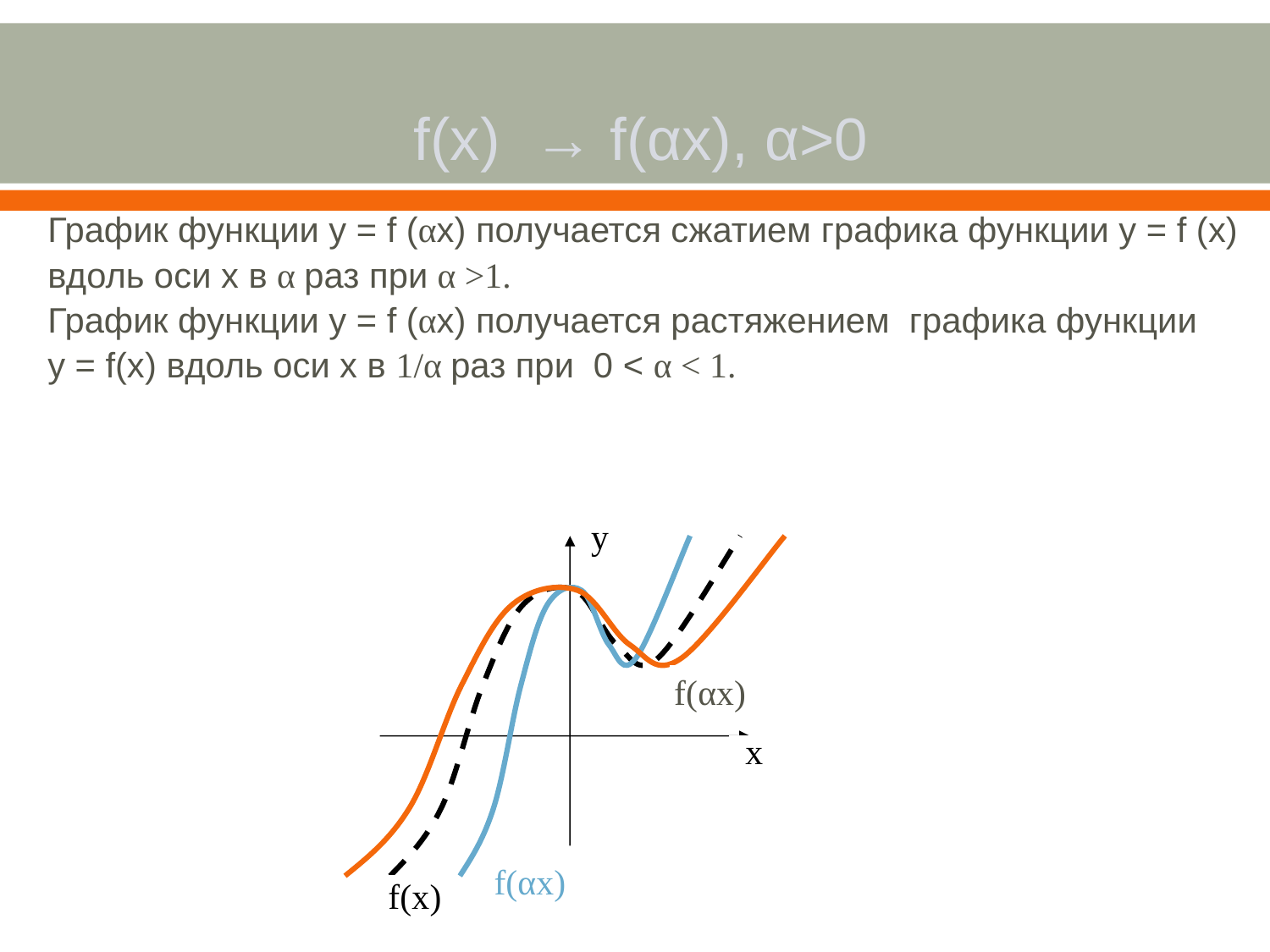

# f(x)  → f(αx), α>0
График функции у = f (αx) получается сжатием графика функции у = f (x)
вдоль оси х в α раз при α >1.
График функции у = f (αx) получается растяжением  графика функции
y = f(x) вдоль оси х в 1/α раз при  0 < α < 1.

у

f(αx)

 х
f(αx)
f(x)